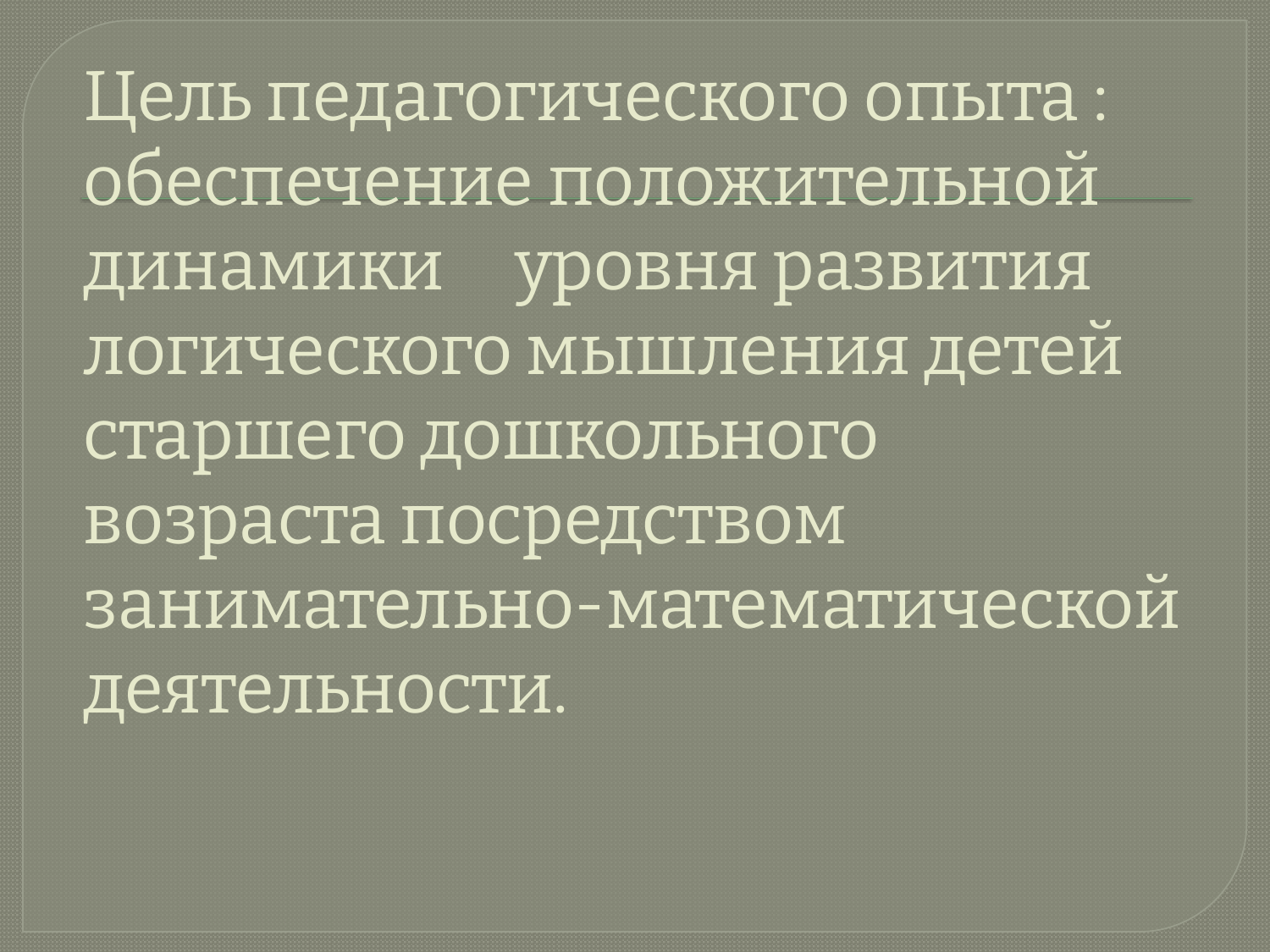

# Цель педагогического опыта :  обеспечение положительной динамики     уровня развития логического мышления детей старшего дошкольного возраста посредством занимательно-математической деятельности.